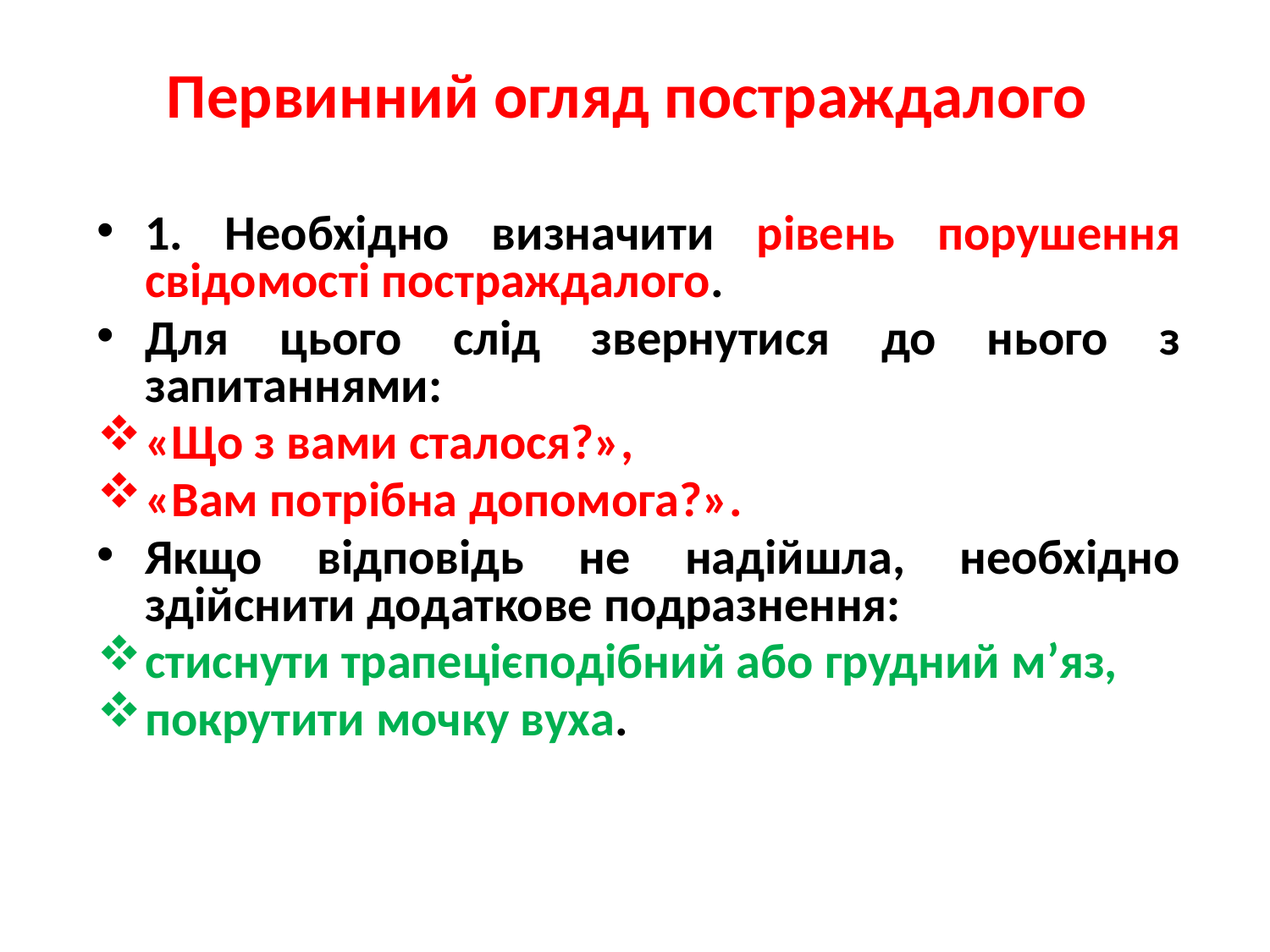

Первинний огляд постраждалого
1. Необхідно визначити рівень порушення свідомості постраждалого.
Для цього слід звернутися до нього з запитаннями:
«Що з вами сталося?»,
«Вам потрібна допомога?».
Якщо відповідь не надійшла, необхідно здійснити додаткове подразнення:
стиснути трапецієподібний або грудний м’яз,
покрутити мочку вуха.